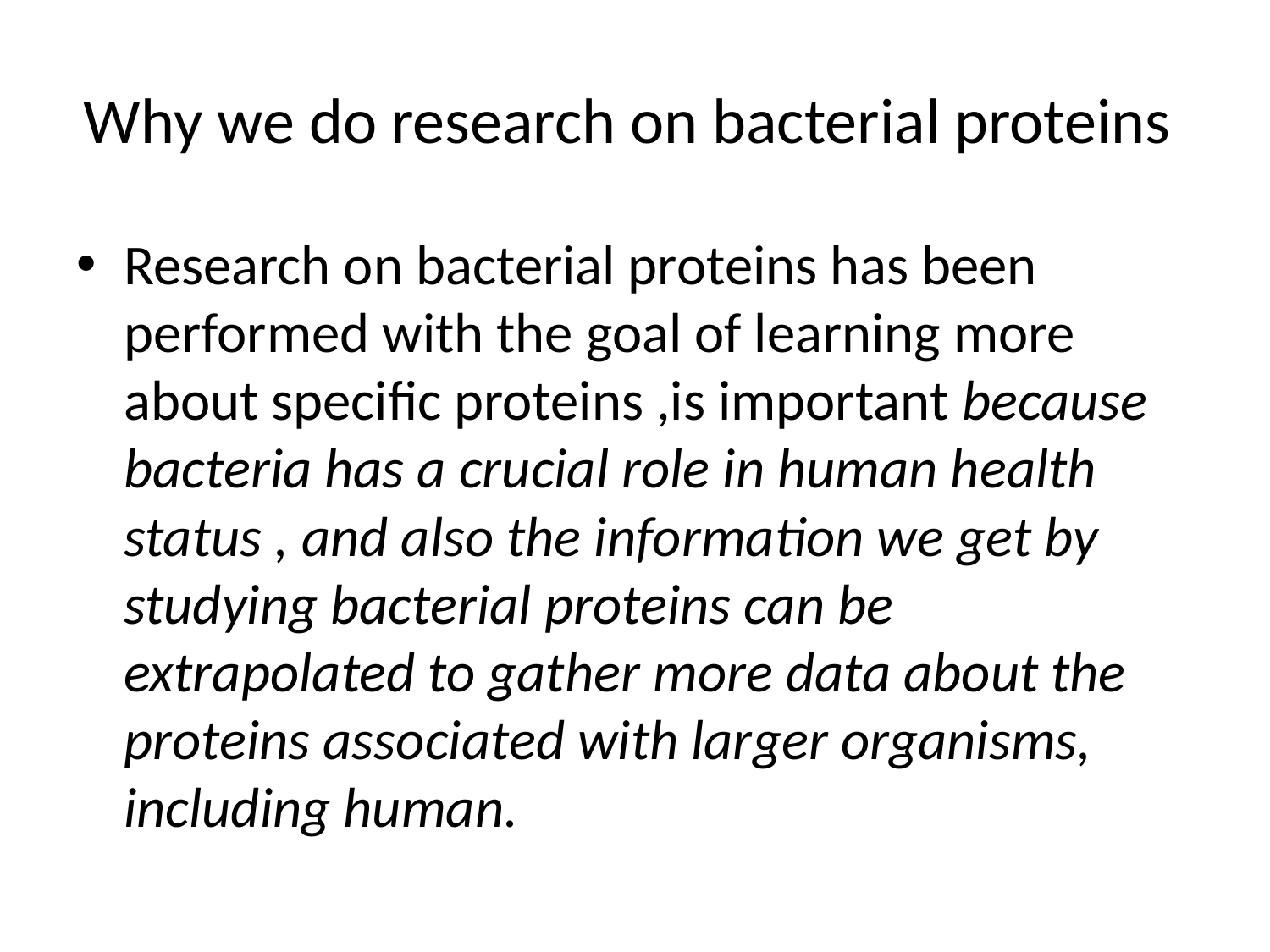

# Why we do research on bacterial proteins
Research on bacterial proteins has been performed with the goal of learning more about specific proteins ,is important because bacteria has a crucial role in human health status , and also the information we get by studying bacterial proteins can be extrapolated to gather more data about the proteins associated with larger organisms, including human.